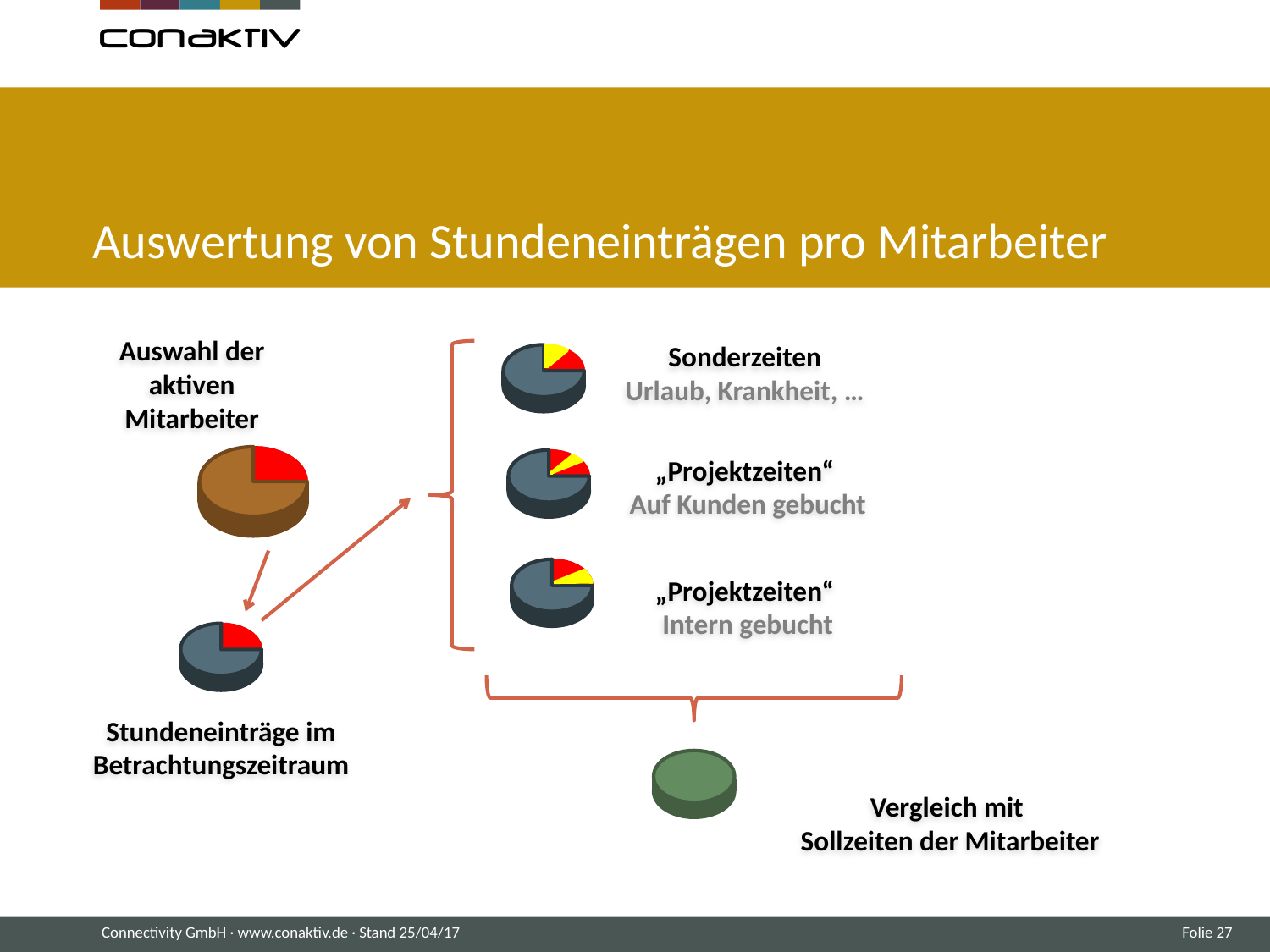

# Auswertung von Stundeneinträgen pro Mitarbeiter
Auswahl der aktiven Mitarbeiter

Sonderzeiten
Urlaub, Krankheit, …

„Projektzeiten“
 Auf Kunden gebucht

„Projektzeiten“
 Intern gebucht

Stundeneinträge im Betrachtungszeitraum

Vergleich mit
Sollzeiten der Mitarbeiter